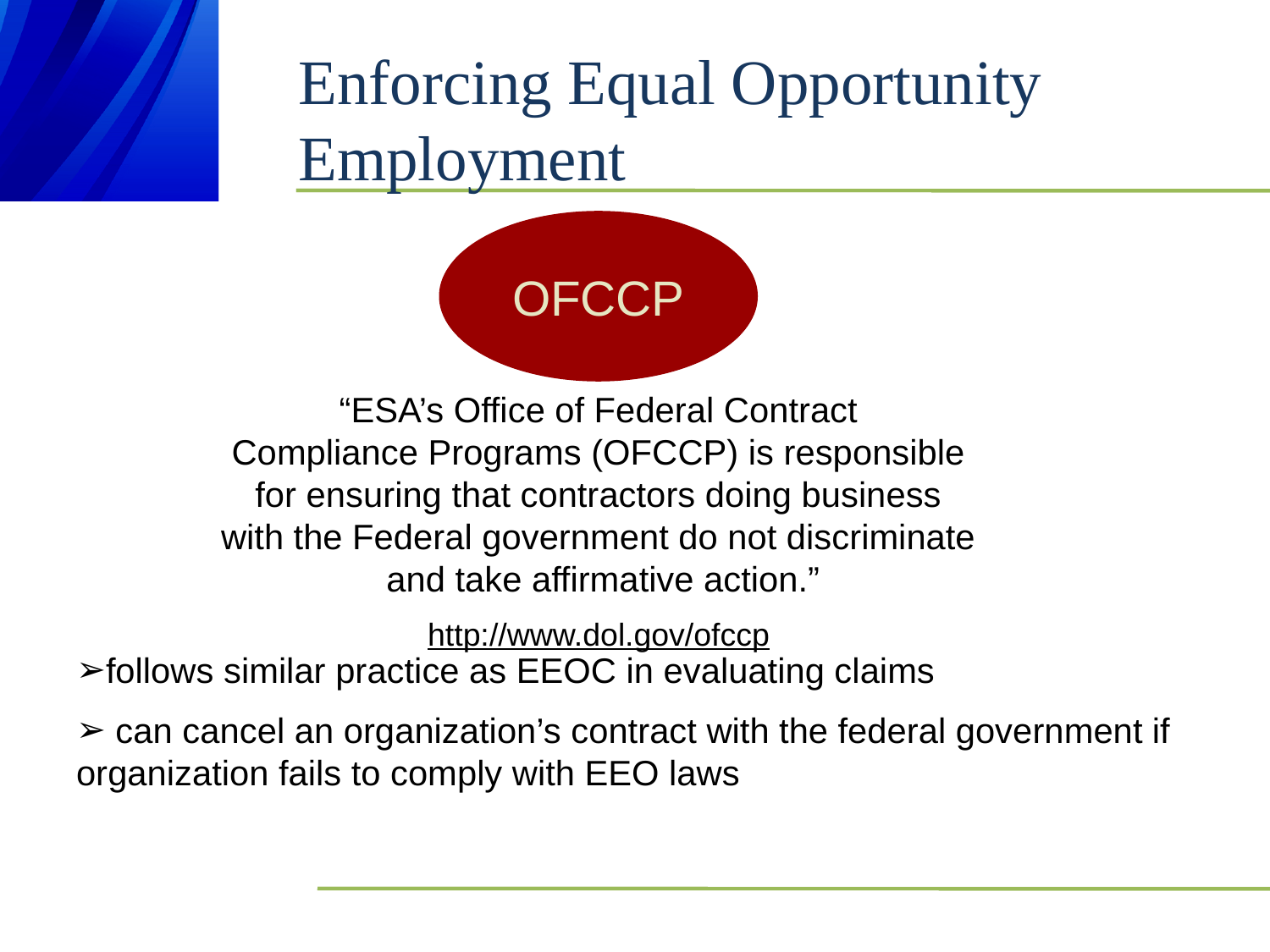

# Enforcing Equal Opportunity Employment
OFCCP

follows similar practice as EEOC in evaluating claims
 can cancel an organization’s contract with the federal government if organization fails to comply with EEO laws
“ESA’s Office of Federal Contract
Compliance Programs (OFCCP) is responsible
for ensuring that contractors doing business
with the Federal government do not discriminate
and take affirmative action.”
http://www.dol.gov/ofccp